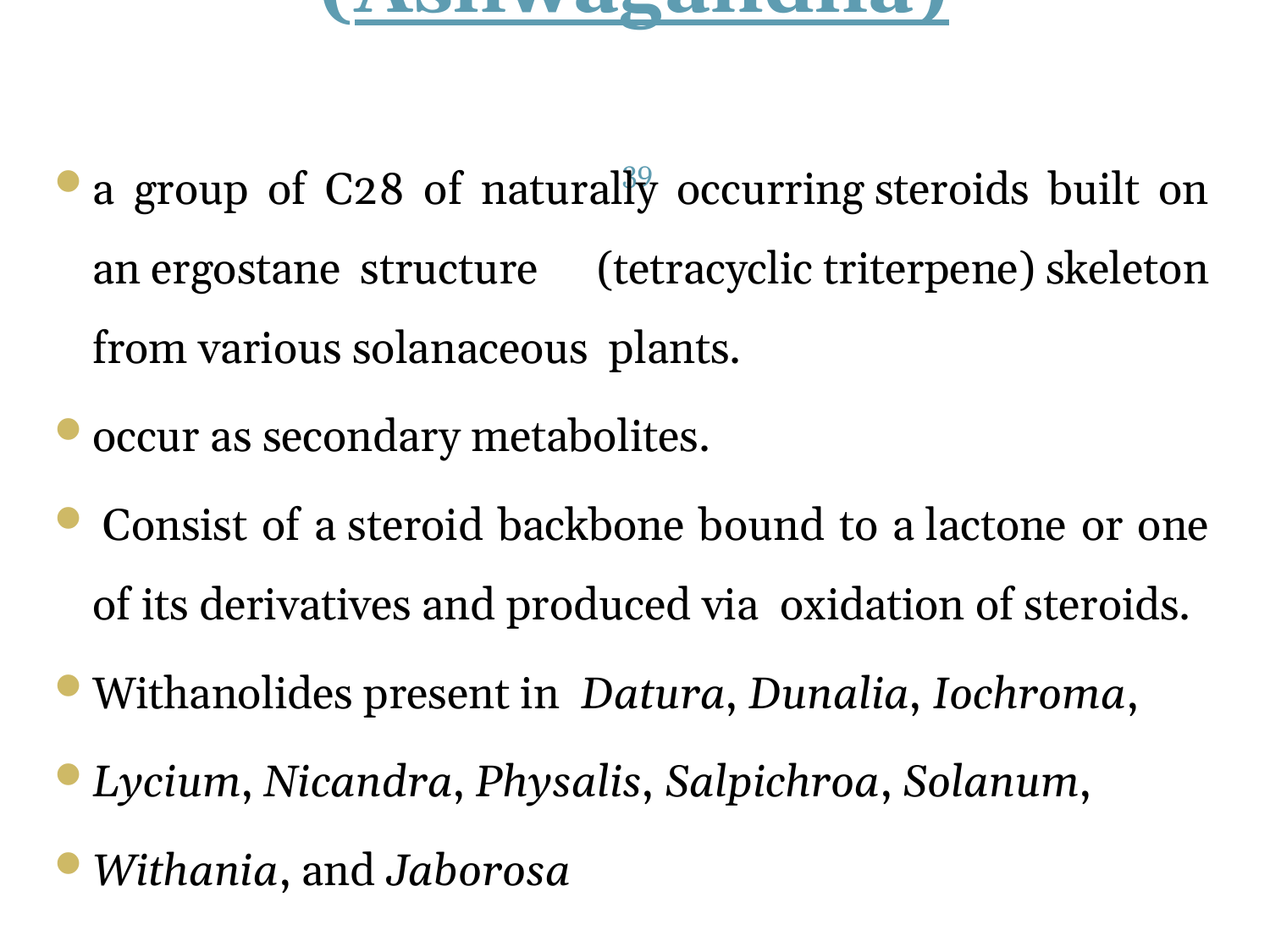

# Withanolides (Ashwagandha)
a group of C28 of naturally occurring steroids built on an ergostane structure   (tetracyclic triterpene) skeleton from various solanaceous  plants.
occur as secondary metabolites.
 Consist of a steroid backbone bound to a lactone or one of its derivatives and produced via  oxidation of steroids.
Withanolides present in  Datura, Dunalia, Iochroma,
Lycium, Nicandra, Physalis, Salpichroa, Solanum,
Withania, and Jaborosa
39